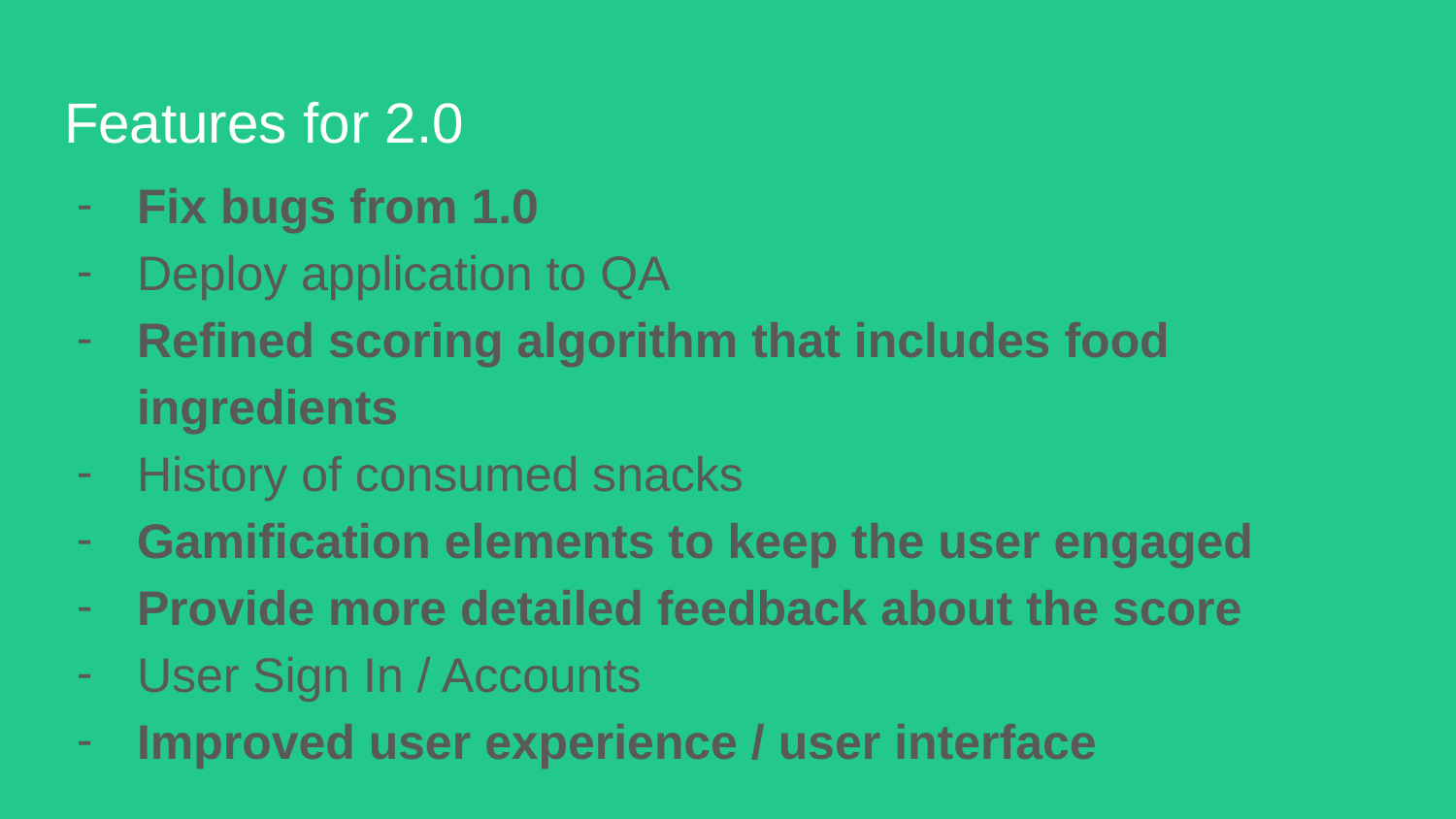

# Features for 2.0
Fix bugs from 1.0
Deploy application to QA
Refined scoring algorithm that includes food ingredients
History of consumed snacks
Gamification elements to keep the user engaged
Provide more detailed feedback about the score
User Sign In / Accounts
Improved user experience / user interface